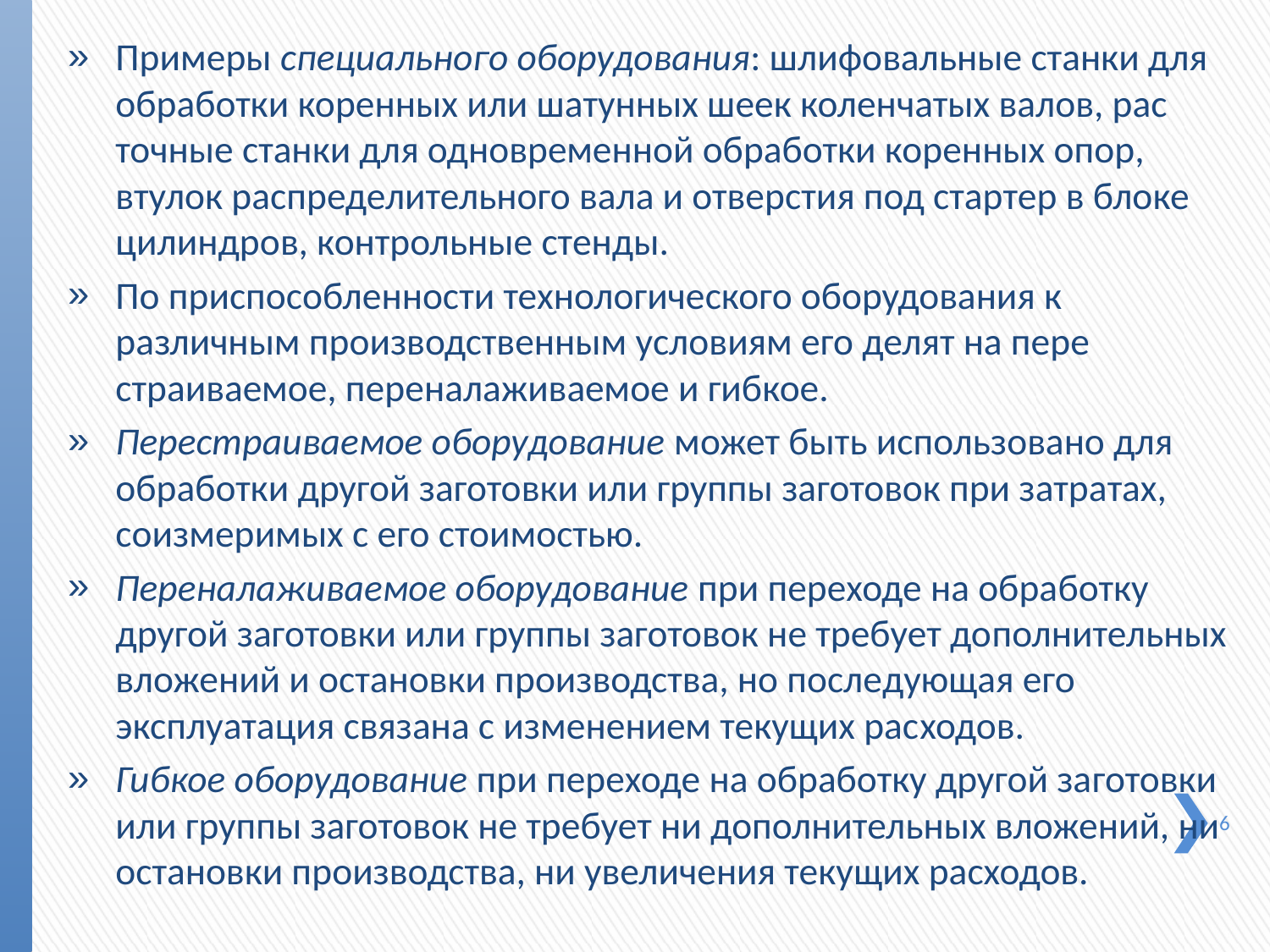

Примеры специального оборудования: шлифовальные станки для обработки коренных или шатунных шеек коленчатых валов, рас­точные станки для одновременной обработки коренных опор, втулок распределительного вала и отверстия под стартер в блоке цилиндров, контрольные стенды.
По приспособленности технологического оборудования к различным производственным условиям его делят на пере­страиваемое, переналаживаемое и гибкое.
Перестраиваемое оборудование может быть использовано для обработки другой заготовки или группы заготовок при затратах, соизмеримых с его стоимостью.
Переналаживаемое оборудование при переходе на обра­ботку другой заготовки или группы заготовок не требует до­полнительных вложений и остановки производства, но после­дующая его эксплуатация связана с изменением текущих рас­ходов.
Гибкое оборудование при переходе на обработку другой за­готовки или группы заготовок не требует ни дополнительных вложений, ни остановки производства, ни увеличения теку­щих расходов.

6